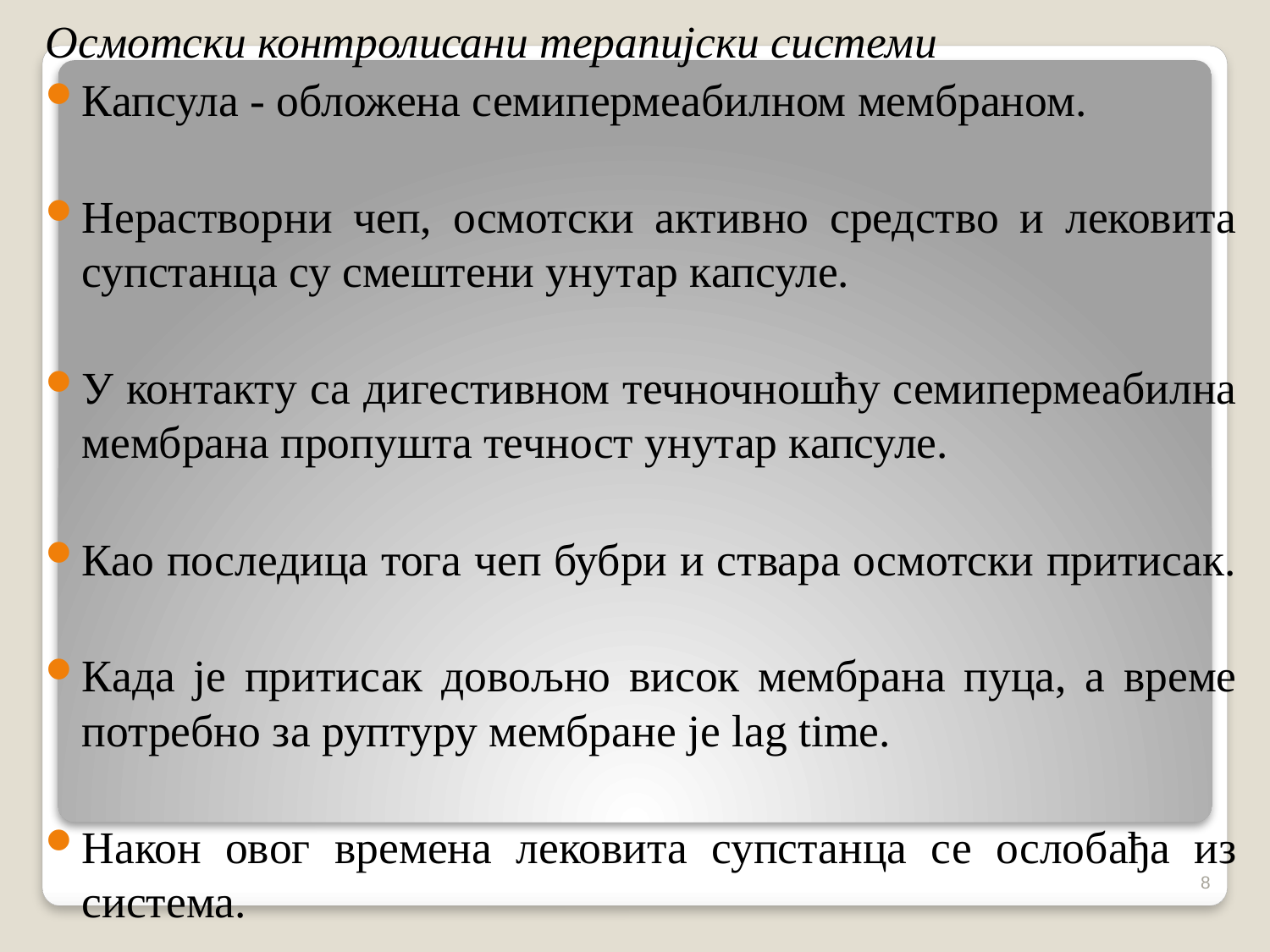

Осмотски контролисани терапијски системи
Капсула - обложена семипермеабилном мембраном.

Нерастворни чеп, осмотски активно средство и лековита супстанца су смештени унутар капсуле.

У контакту са дигестивном течночношћу семипермеабилна мембрана пропушта течност унутар капсуле.

Као последица тога чеп бубри и ствара осмотски притисак.

Када је притисак довољно висок мембрана пуца, а време потребно за руптуру мембране је lag time.

Након овог времена лековита супстанца се ослобађа из система.
8